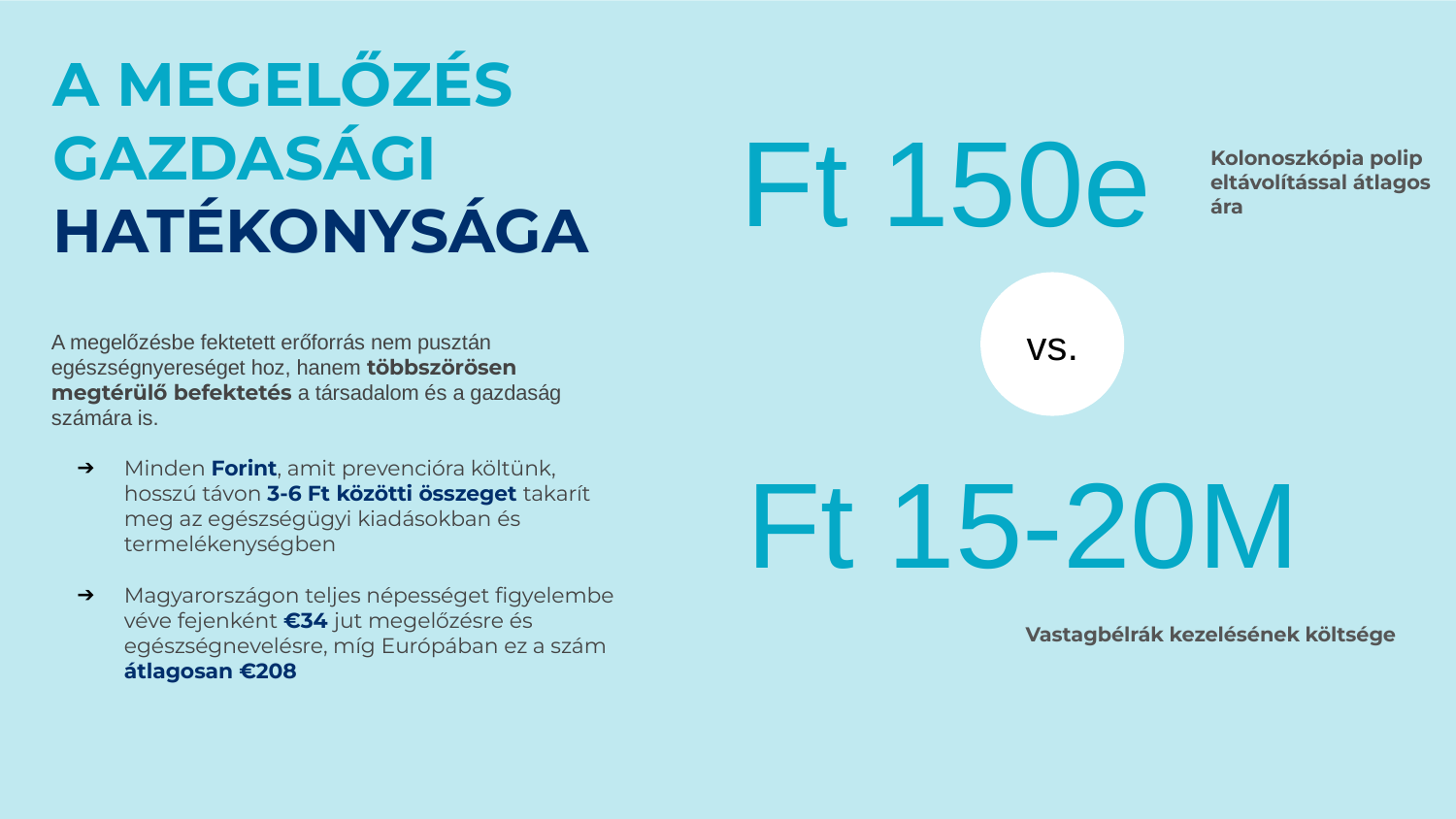

A MEGELŐZÉS GAZDASÁGI
HATÉKONYSÁGA
Ft 150e
Kolonoszkópia polip eltávolítással átlagos ára
vs.
A megelőzésbe fektetett erőforrás nem pusztán egészségnyereséget hoz, hanem többszörösen megtérülő befektetés a társadalom és a gazdaság számára is.

Minden Forint, amit prevencióra költünk, hosszú távon 3-6 Ft közötti összeget takarít meg az egészségügyi kiadásokban és termelékenységben

Magyarországon teljes népességet figyelembe véve fejenként €34 jut megelőzésre és egészségnevelésre, míg Európában ez a szám átlagosan €208
Ft 15-20M
Vastagbélrák kezelésének költsége